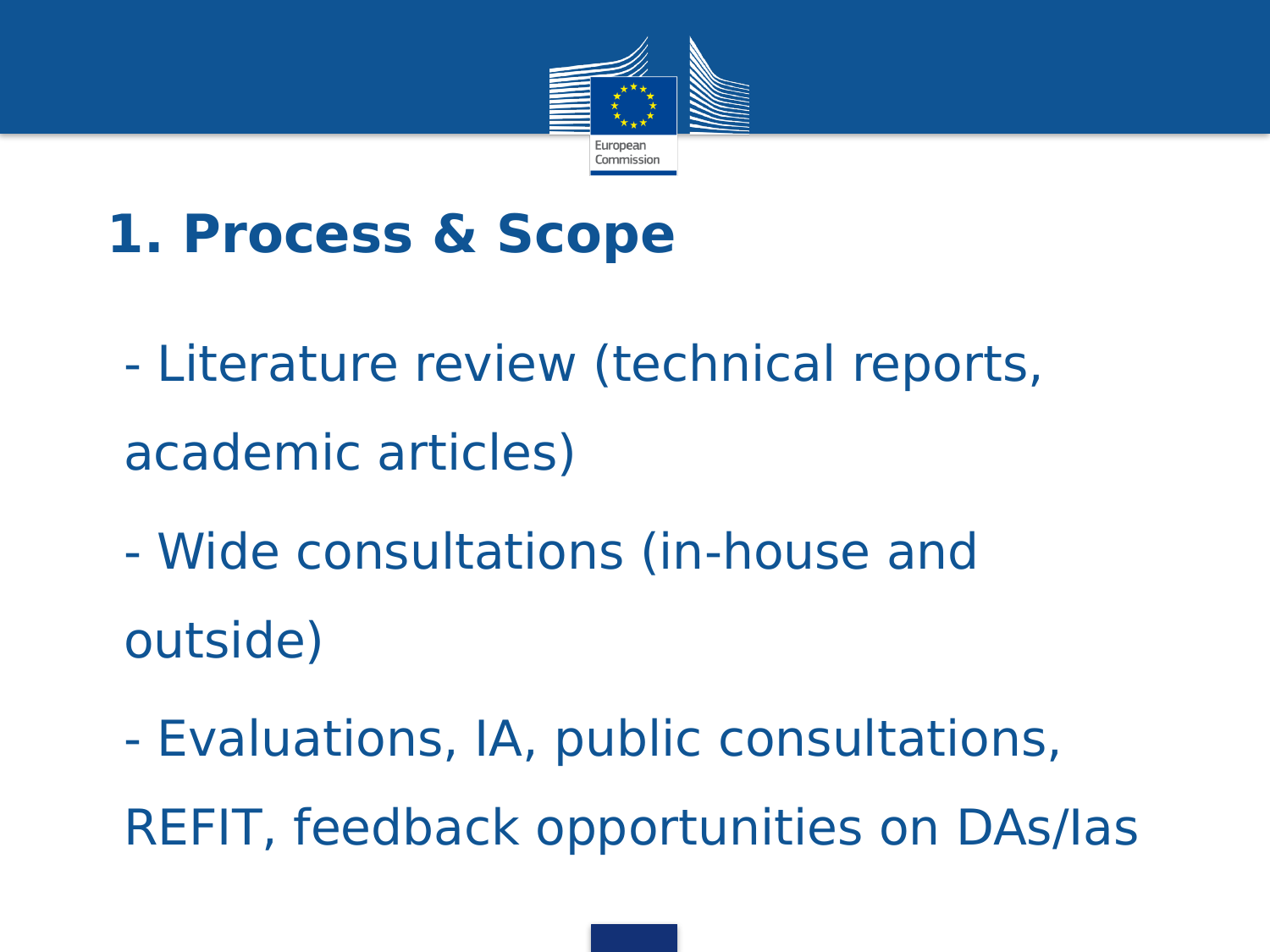

# 1. Process & Scope
- Literature review (technical reports, academic articles)
- Wide consultations (in-house and outside)
- Evaluations, IA, public consultations, REFIT, feedback opportunities on DAs/Ias